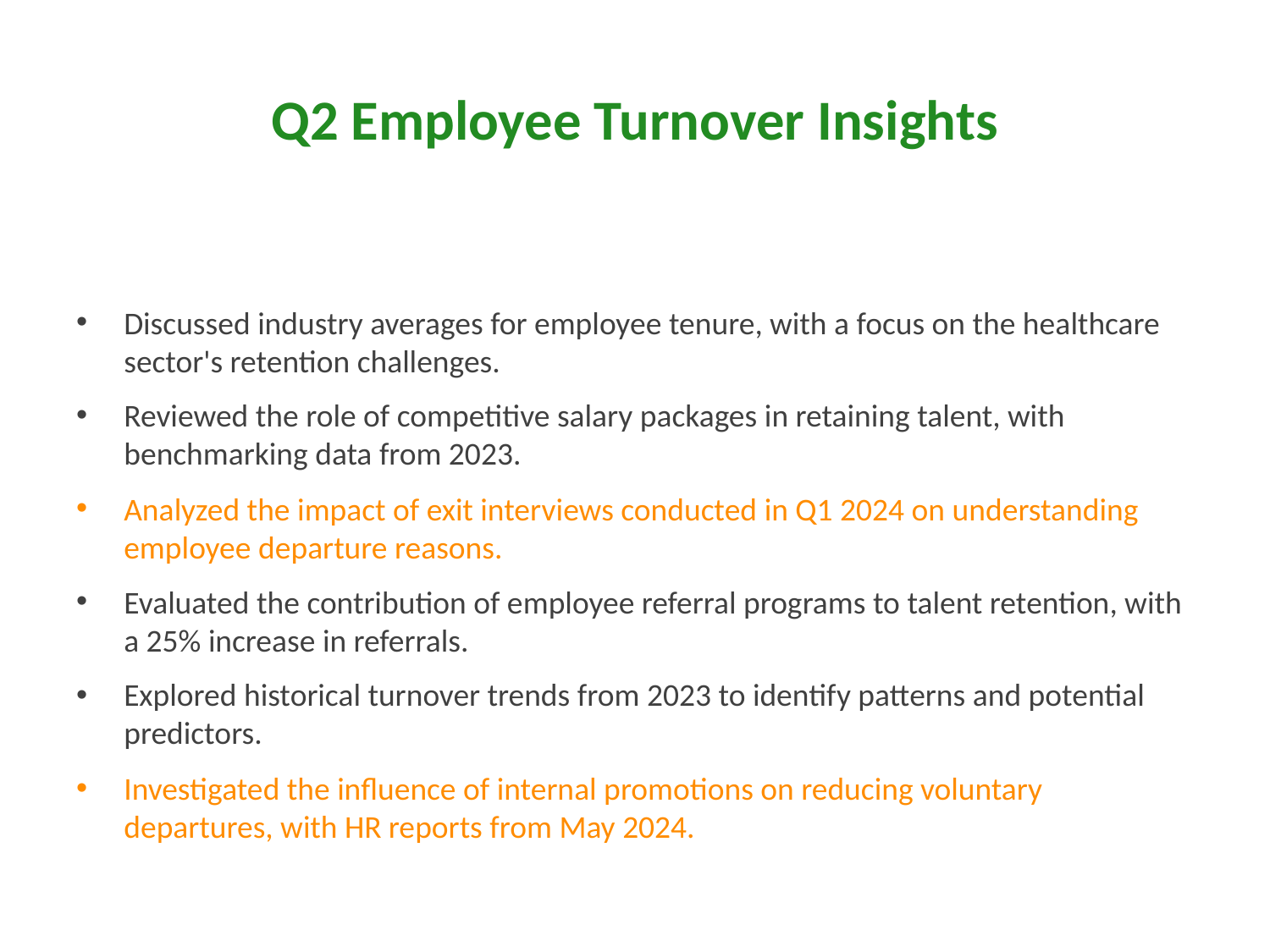

# Q2 Employee Turnover Insights

Discussed industry averages for employee tenure, with a focus on the healthcare sector's retention challenges.
Reviewed the role of competitive salary packages in retaining talent, with benchmarking data from 2023.
Analyzed the impact of exit interviews conducted in Q1 2024 on understanding employee departure reasons.
Evaluated the contribution of employee referral programs to talent retention, with a 25% increase in referrals.
Explored historical turnover trends from 2023 to identify patterns and potential predictors.
Investigated the influence of internal promotions on reducing voluntary departures, with HR reports from May 2024.